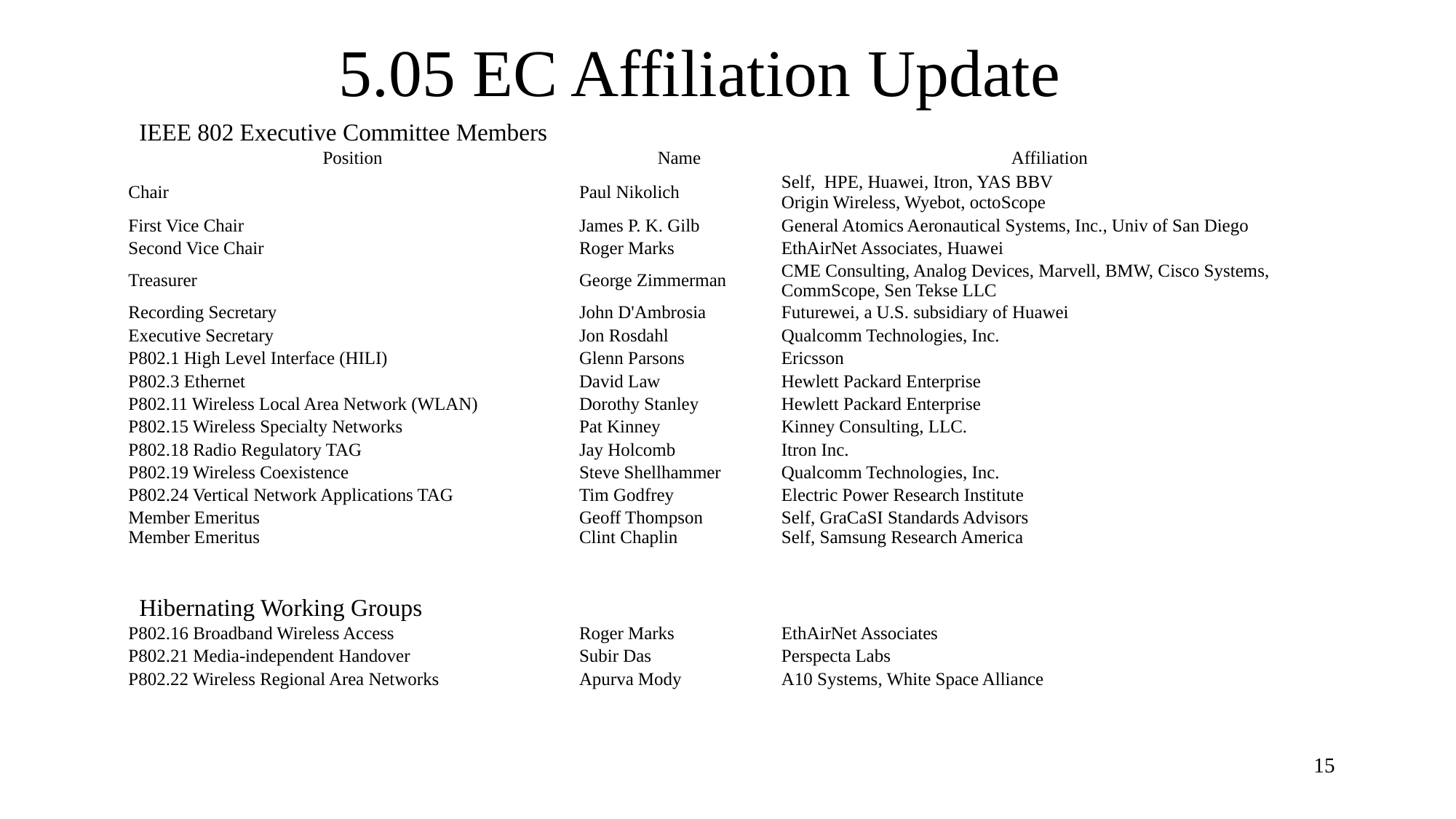

# 5.05 EC Affiliation Update
| IEEE 802 Executive Committee Members |  |  |
| --- | --- | --- |
| Position | Name | Affiliation |
| Chair | Paul Nikolich | Self, HPE, Huawei, Itron, YAS BBV Origin Wireless, Wyebot, octoScope |
| First Vice Chair | James P. K. Gilb | General Atomics Aeronautical Systems, Inc., Univ of San Diego |
| Second Vice Chair | Roger Marks | EthAirNet Associates, Huawei |
| Treasurer | George Zimmerman | CME Consulting, Analog Devices, Marvell, BMW, Cisco Systems, CommScope, Sen Tekse LLC |
| Recording Secretary | John D'Ambrosia | Futurewei, a U.S. subsidiary of Huawei |
| Executive Secretary | Jon Rosdahl | Qualcomm Technologies, Inc. |
| P802.1 High Level Interface (HILI) | Glenn Parsons | Ericsson |
| P802.3 Ethernet | David Law | Hewlett Packard Enterprise |
| P802.11 Wireless Local Area Network (WLAN) | Dorothy Stanley | Hewlett Packard Enterprise |
| P802.15 Wireless Specialty Networks | Pat Kinney | Kinney Consulting, LLC. |
| P802.18 Radio Regulatory TAG | Jay Holcomb | Itron Inc. |
| P802.19 Wireless Coexistence | Steve Shellhammer | Qualcomm Technologies, Inc. |
| P802.24 Vertical Network Applications TAG | Tim Godfrey | Electric Power Research Institute |
| Member Emeritus Member Emeritus | Geoff Thompson Clint Chaplin | Self, GraCaSI Standards Advisors Self, Samsung Research America |
|  |  |  |
|  |  |  |
| Hibernating Working Groups |  |  |
| P802.16 Broadband Wireless Access | Roger Marks | EthAirNet Associates |
| P802.21 Media-independent Handover | Subir Das | Perspecta Labs |
| P802.22 Wireless Regional Area Networks | Apurva Mody | A10 Systems, White Space Alliance |
15